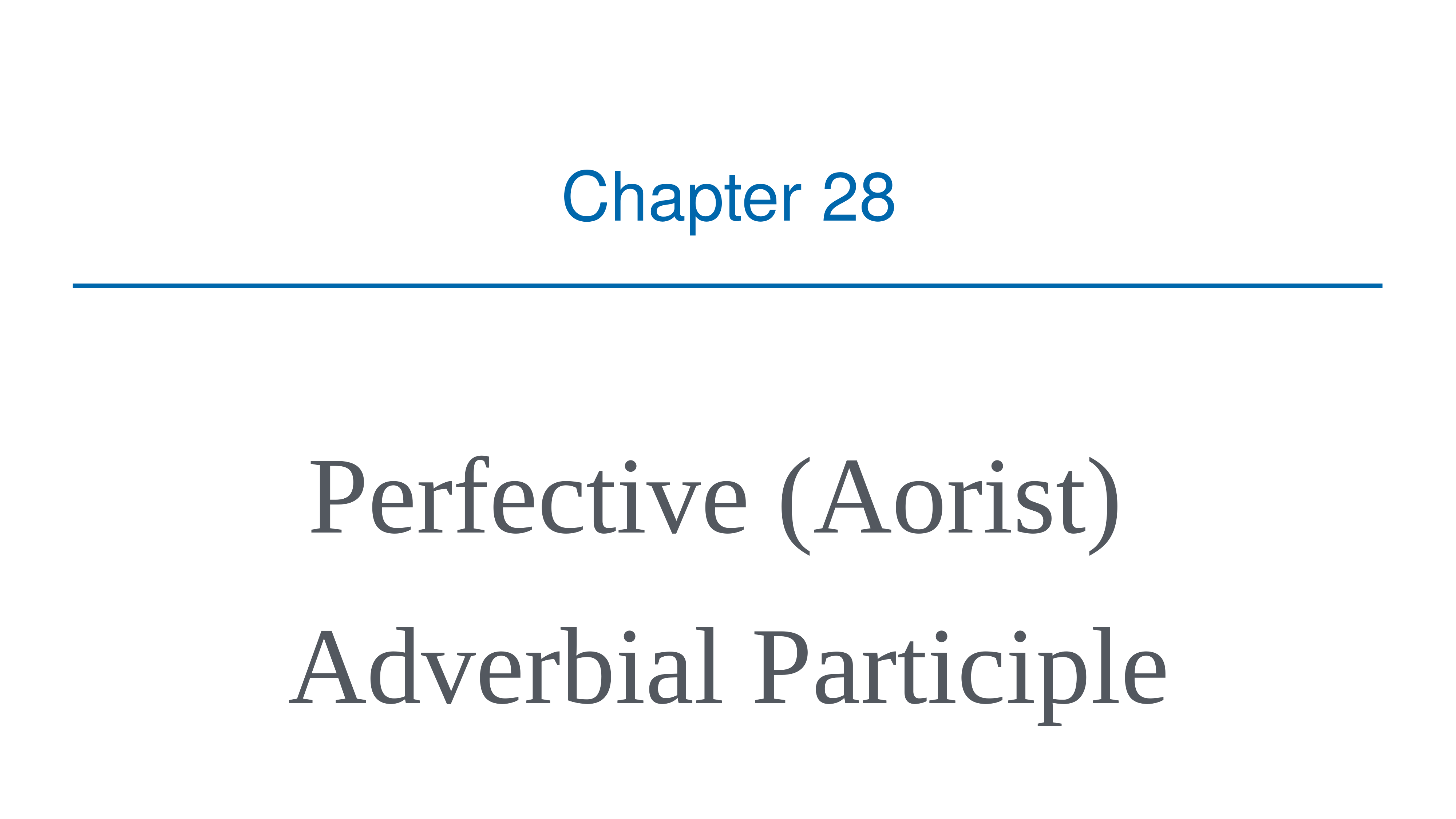

# Chapter 28
Perfective (Aorist)
Adverbial Participle